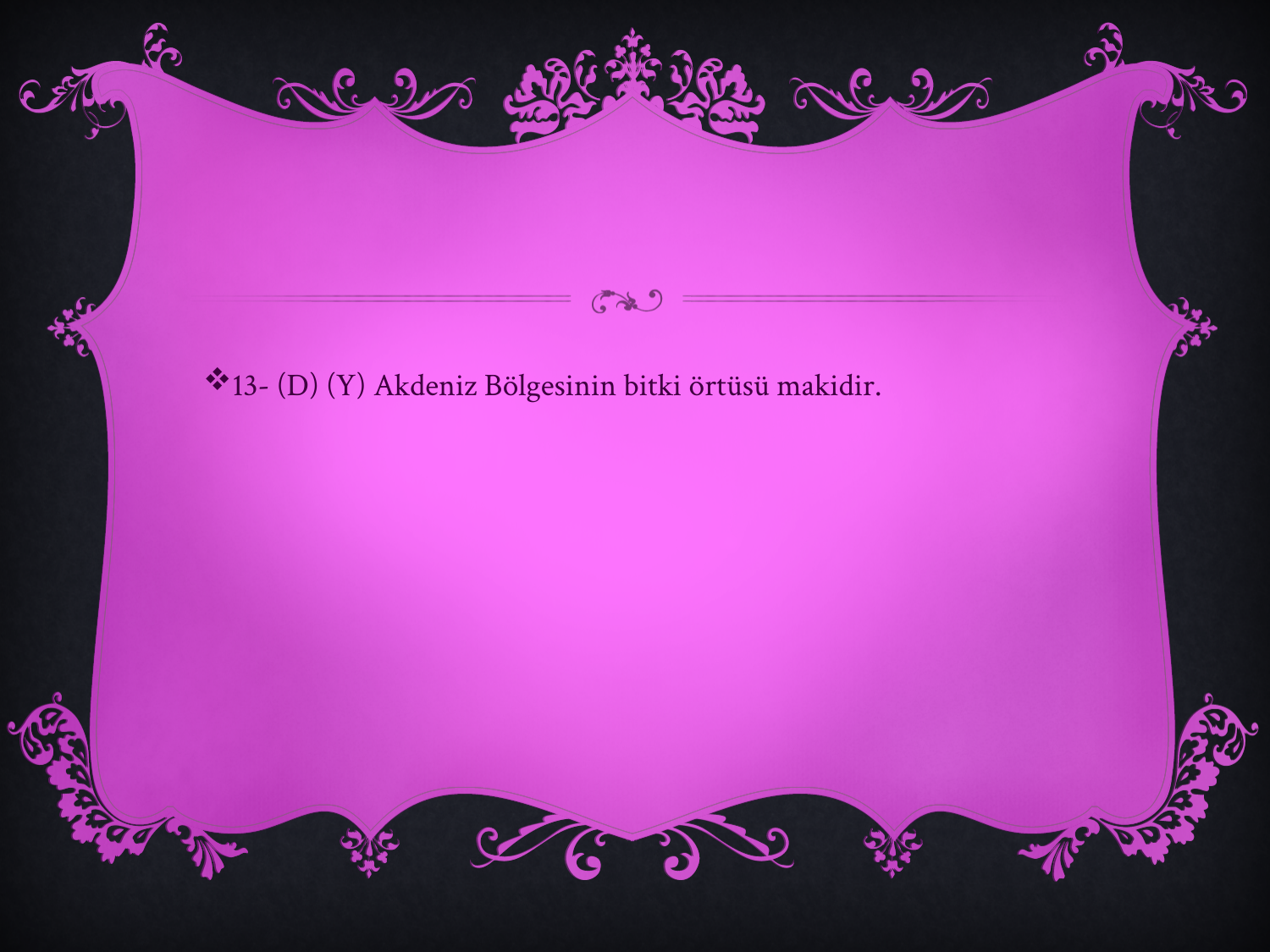

#
13- (D) (Y) Akdeniz Bölgesinin bitki örtüsü makidir.